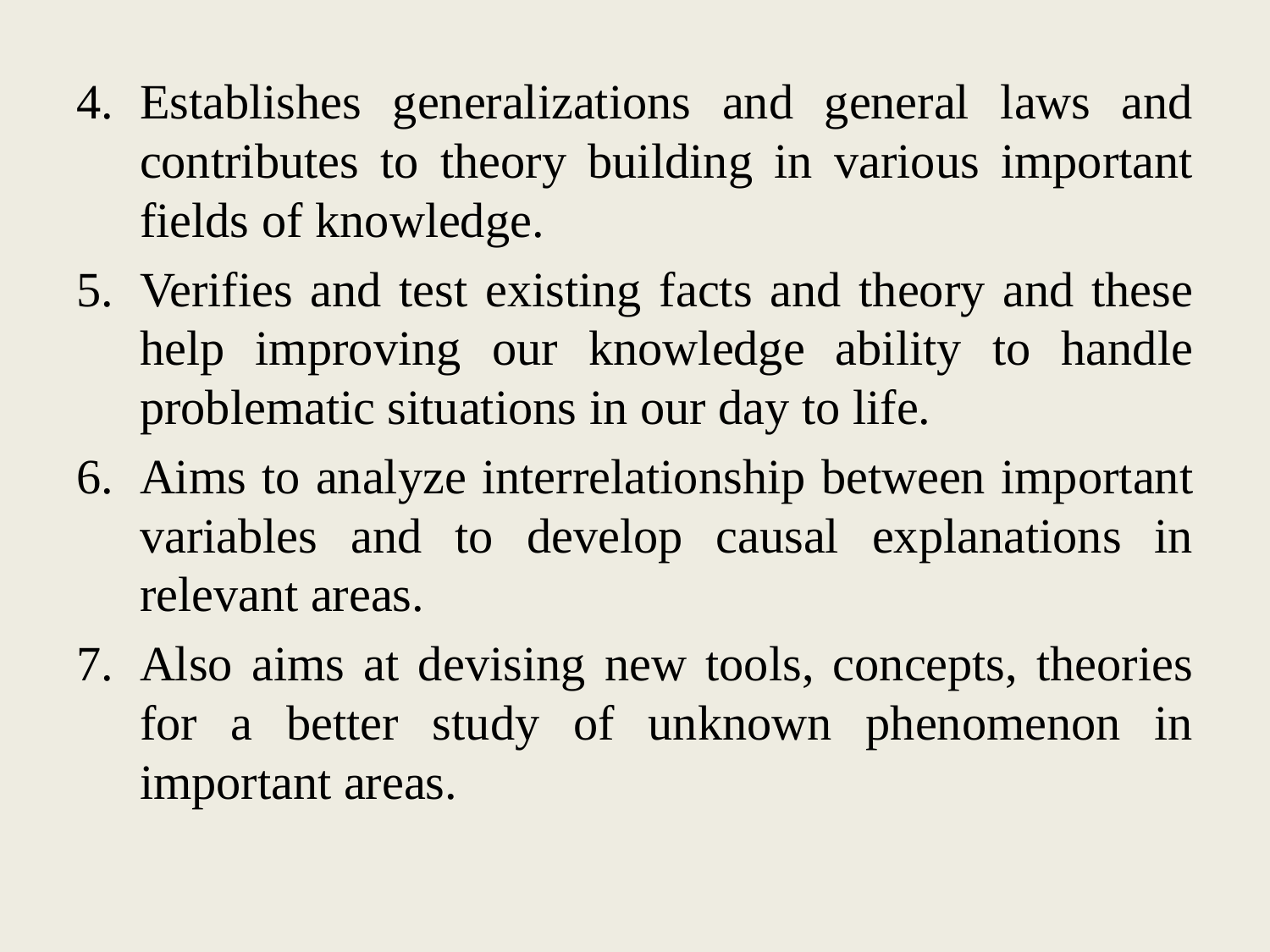

Establishes generalizations and general laws and contributes to theory building in various important fields of knowledge.
Verifies and test existing facts and theory and these help improving our knowledge ability to handle problematic situations in our day to life.
Aims to analyze interrelationship between important variables and to develop causal explanations in relevant areas.
Also aims at devising new tools, concepts, theories for a better study of unknown phenomenon in important areas.